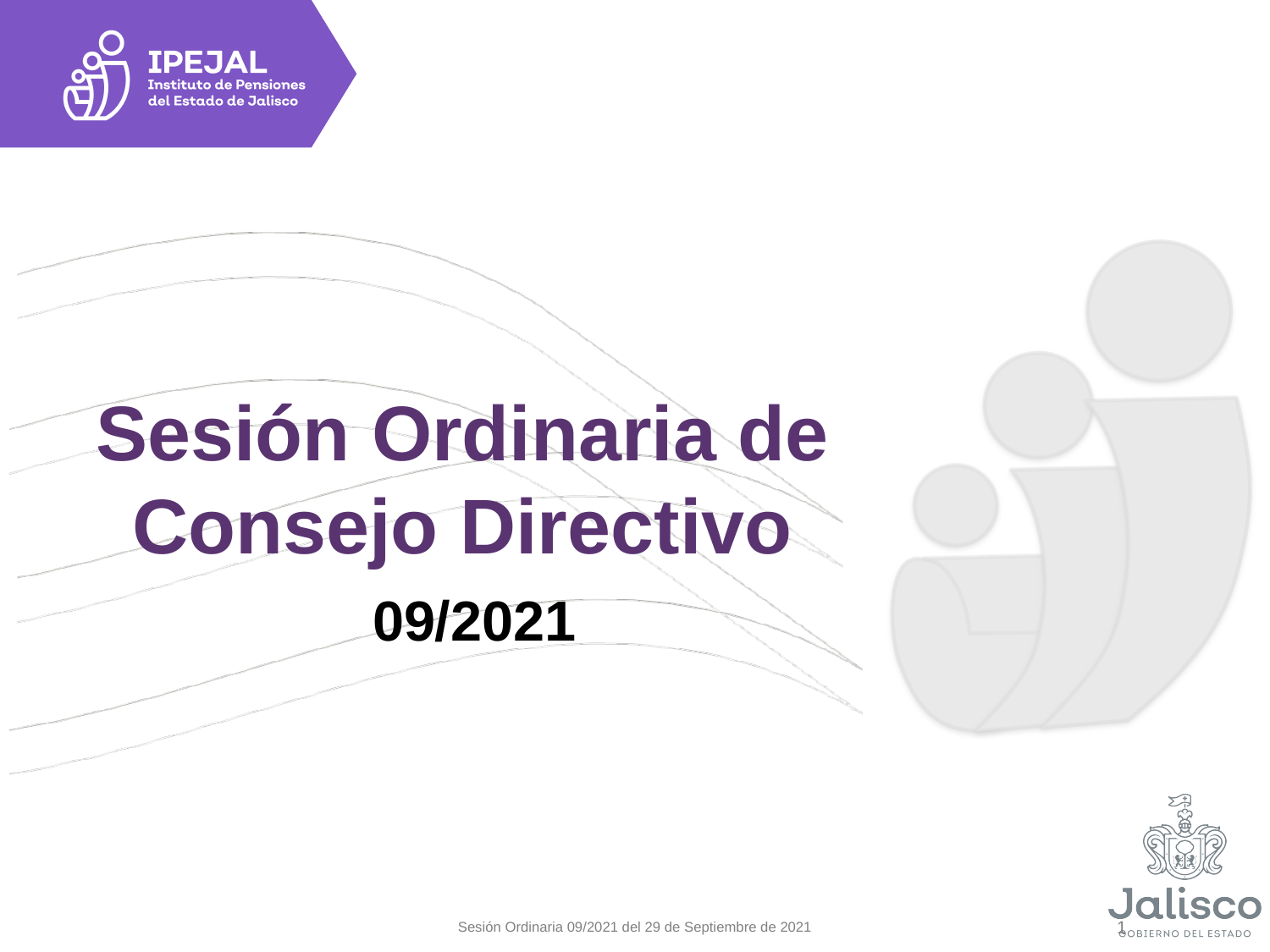

# Sesión Ordinaria de Consejo Directivo
09/2021
Sesión Ordinaria 09/2021 del 29 de Septiembre de 2021
1